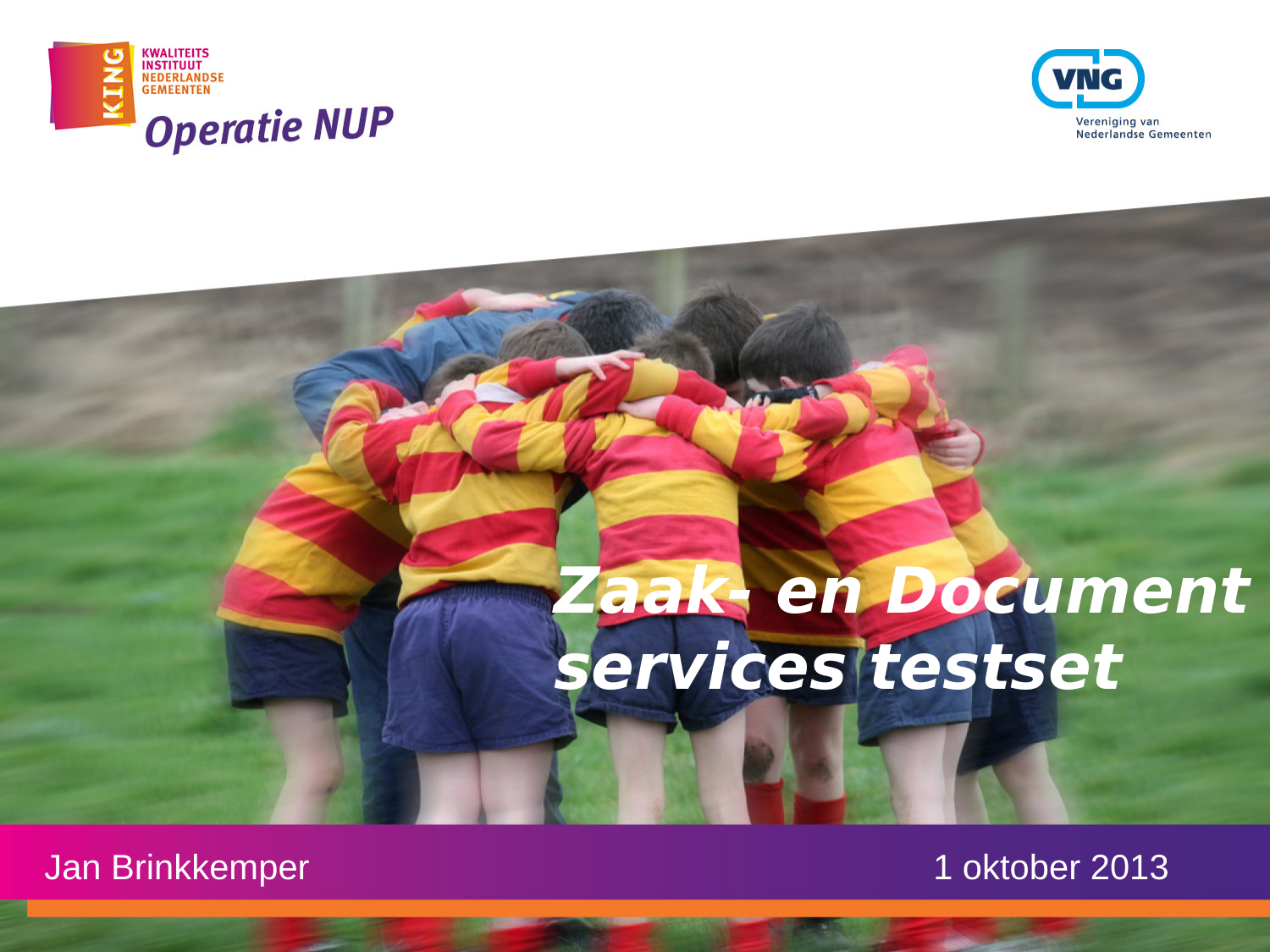

# Zaak- en Document services testset
Jan Brinkkemper					1 oktober 2013